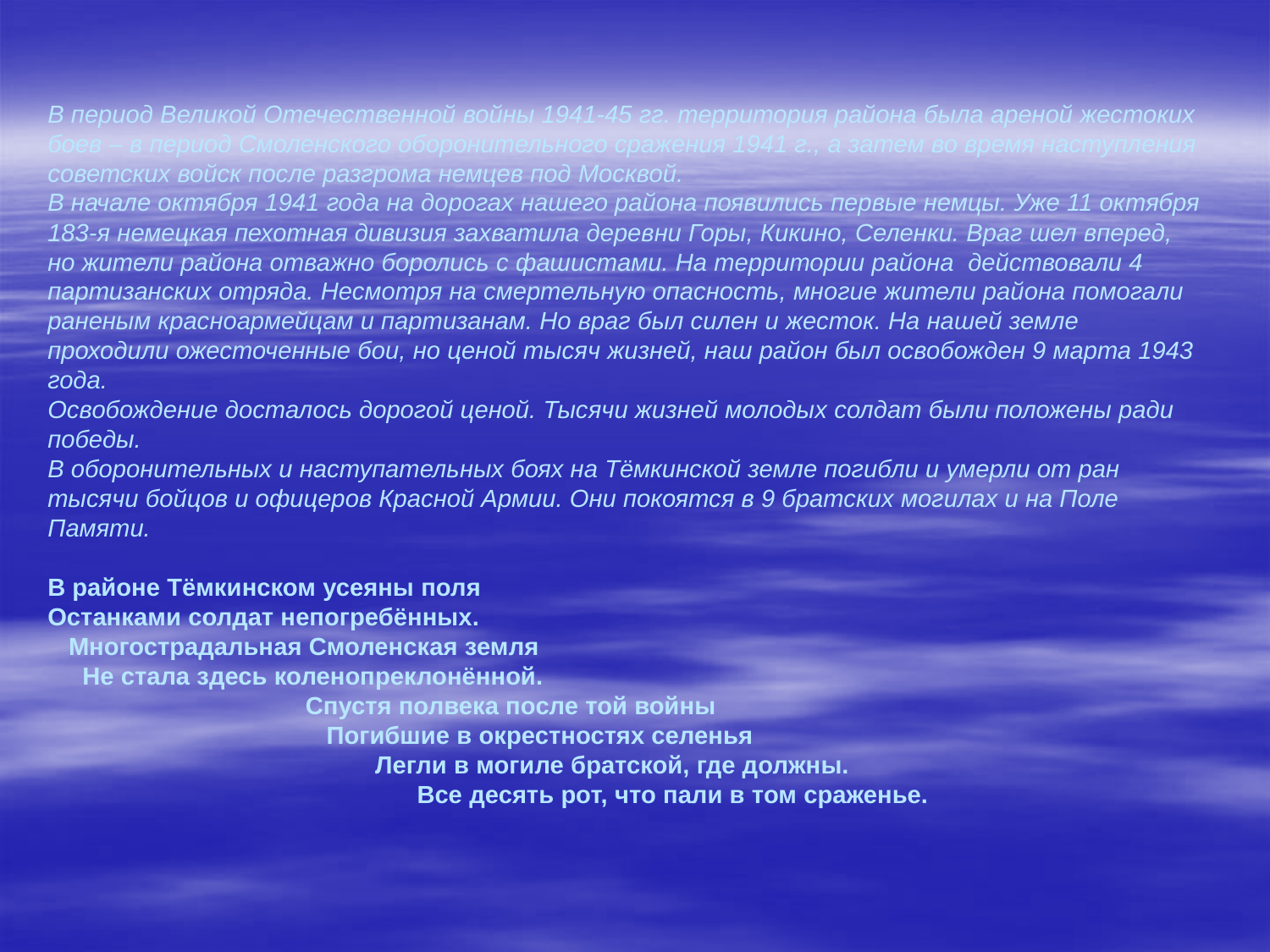

# В период Великой Отечественной войны 1941-45 гг. территория района была ареной жестоких боев – в период Смоленского оборонительного сражения 1941 г., а затем во время наступления советских войск после разгрома немцев под Москвой. В начале октября 1941 года на дорогах нашего района появились первые немцы. Уже 11 октября 183-я немецкая пехотная дивизия захватила деревни Горы, Кикино, Селенки. Враг шел вперед, но жители района отважно боролись с фашистами. На территории района  действовали 4 партизанских отряда. Несмотря на смертельную опасность, многие жители района помогали раненым красноармейцам и партизанам. Но враг был силен и жесток. На нашей земле проходили ожесточенные бои, но ценой тысяч жизней, наш район был освобожден 9 марта 1943 года. Освобождение досталось дорогой ценой. Тысячи жизней молодых солдат были положены ради  победы. В оборонительных и наступательных боях на Тёмкинской земле погибли и умерли от ран тысячи бойцов и офицеров Красной Армии. Они покоятся в 9 братских могилах и на Поле Памяти. В районе Тёмкинском усеяны поля Останками солдат непогребённых. Многострадальная Смоленская земля Не стала здесь коленопреклонённой. Спустя полвека после той войны Погибшие в окрестностях селенья Легли в могиле братской, где должны. Все десять рот, что пали в том сраженье.